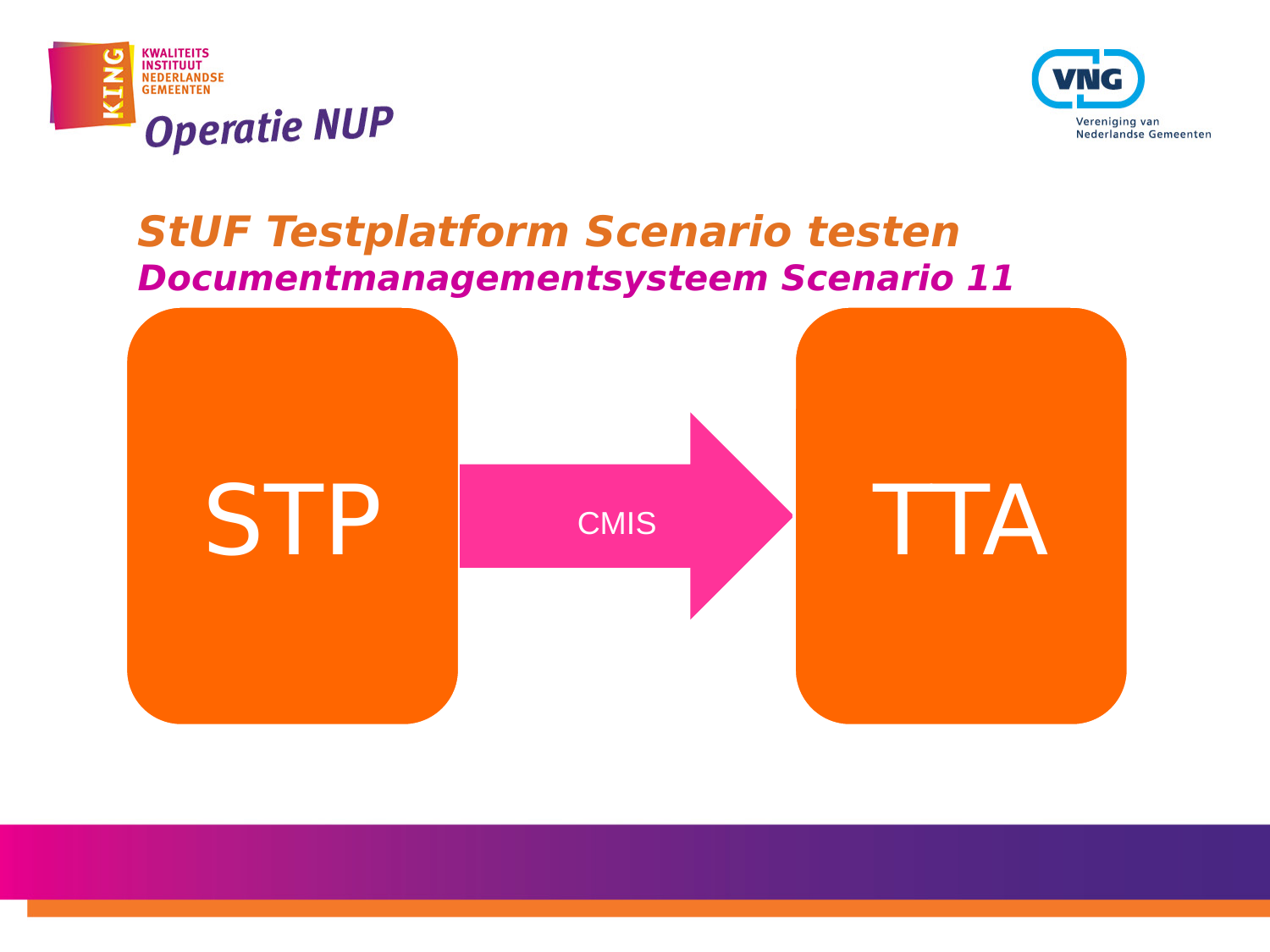

# StUF Testplatform Scenario testen Documentmanagementsysteem Scenario 11
STP
TTA
CMIS